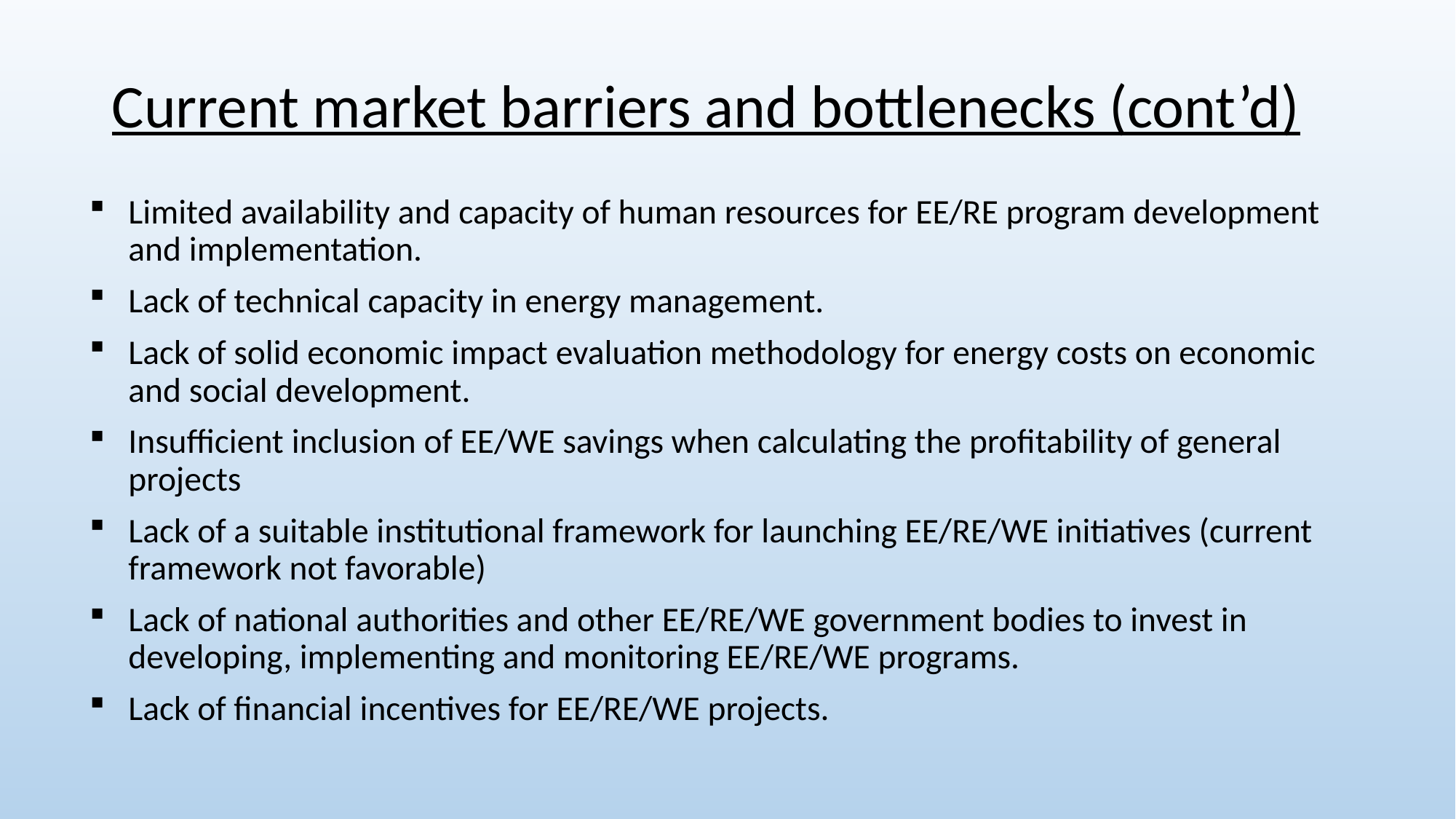

# Current market barriers and bottlenecks (cont’d)
Limited availability and capacity of human resources for EE/RE program development and implementation.
Lack of technical capacity in energy management.
Lack of solid economic impact evaluation methodology for energy costs on economic and social development.
Insufficient inclusion of EE/WE savings when calculating the profitability of general projects
Lack of a suitable institutional framework for launching EE/RE/WE initiatives (current framework not favorable)
Lack of national authorities and other EE/RE/WE government bodies to invest in developing, implementing and monitoring EE/RE/WE programs.
Lack of financial incentives for EE/RE/WE projects.